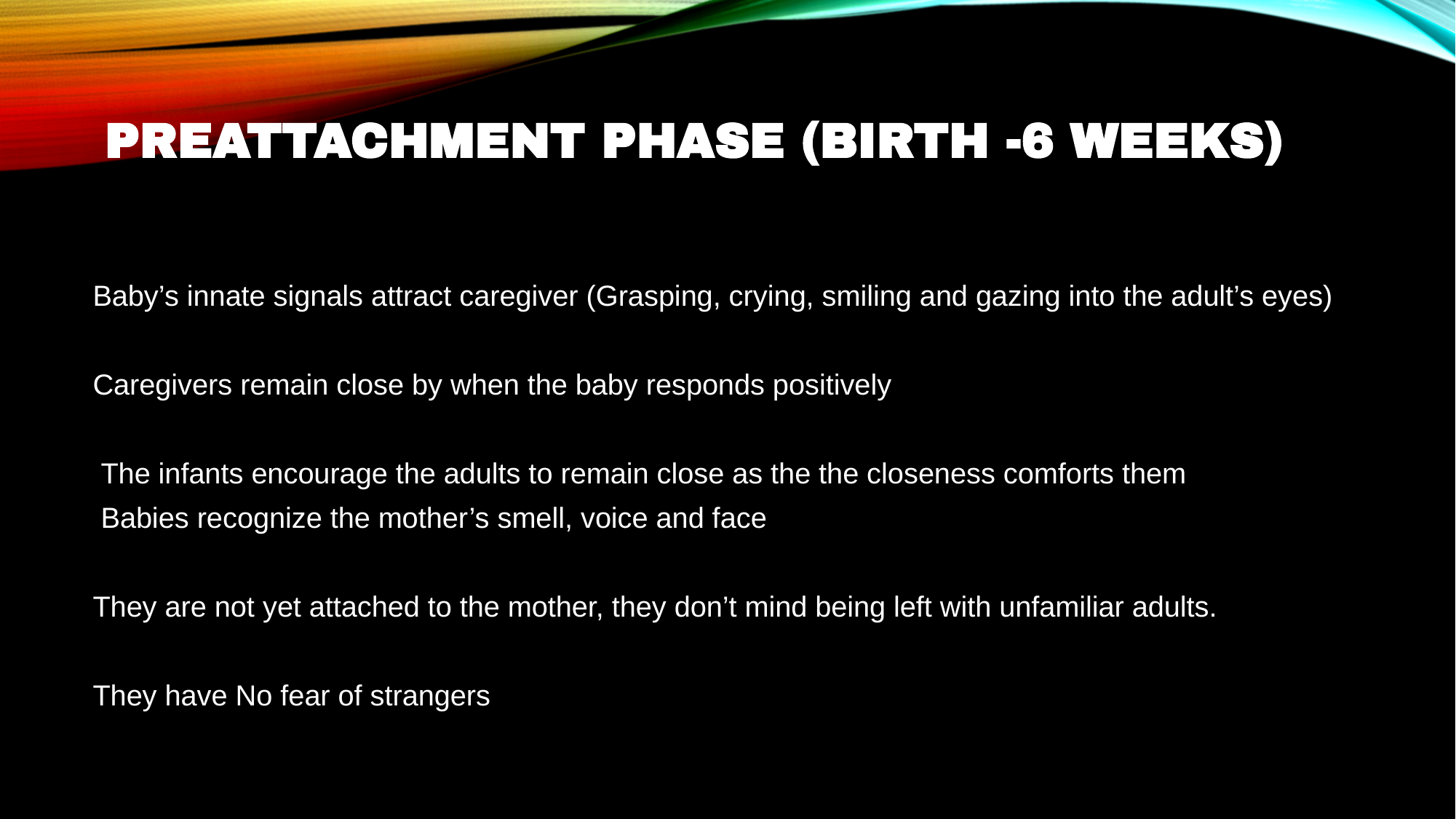

# PREATTACHMENT PHASE (BIRTH -6 WEEKS)
Baby’s innate signals attract caregiver (Grasping, crying, smiling and gazing into the adult’s eyes)

Caregivers remain close by when the baby responds positively

 The infants encourage the adults to remain close as the the closeness comforts them
 Babies recognize the mother’s smell, voice and face

They are not yet attached to the mother, they don’t mind being left with unfamiliar adults.

They have No fear of strangers